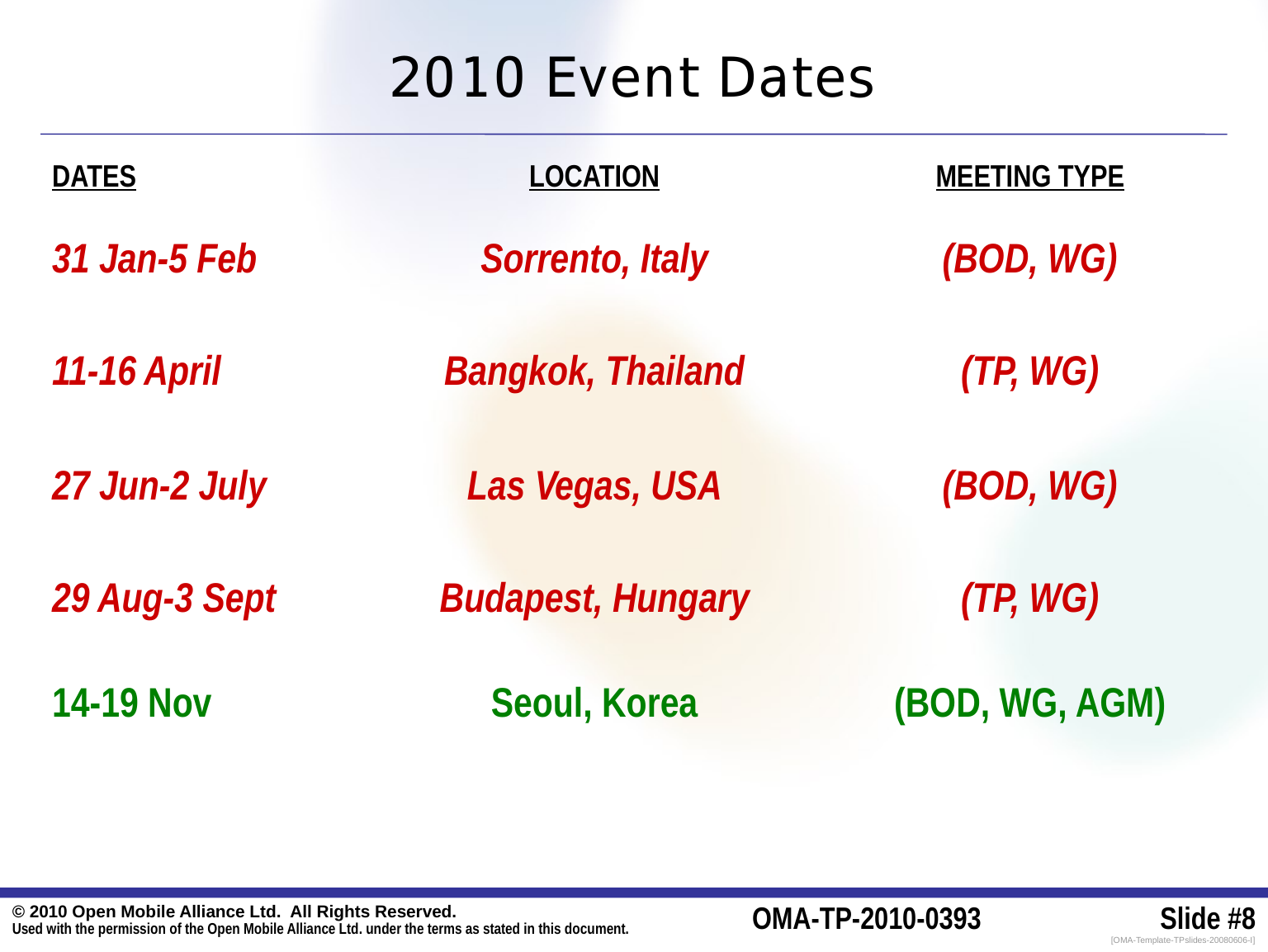

2010 Event Dates
| DATES | LOCATION | MEETING TYPE |
| --- | --- | --- |
| 31 Jan-5 Feb | Sorrento, Italy | (BOD, WG) |
|  |  |  |
| 11-16 April | Bangkok, Thailand | (TP, WG) |
|  |  |  |
| 27 Jun-2 July | Las Vegas, USA | (BOD, WG) |
|  |  |  |
| 29 Aug-3 Sept | Budapest, Hungary | (TP, WG) |
|  |  |  |
| 14-19 Nov | Seoul, Korea | (BOD, WG, AGM) |